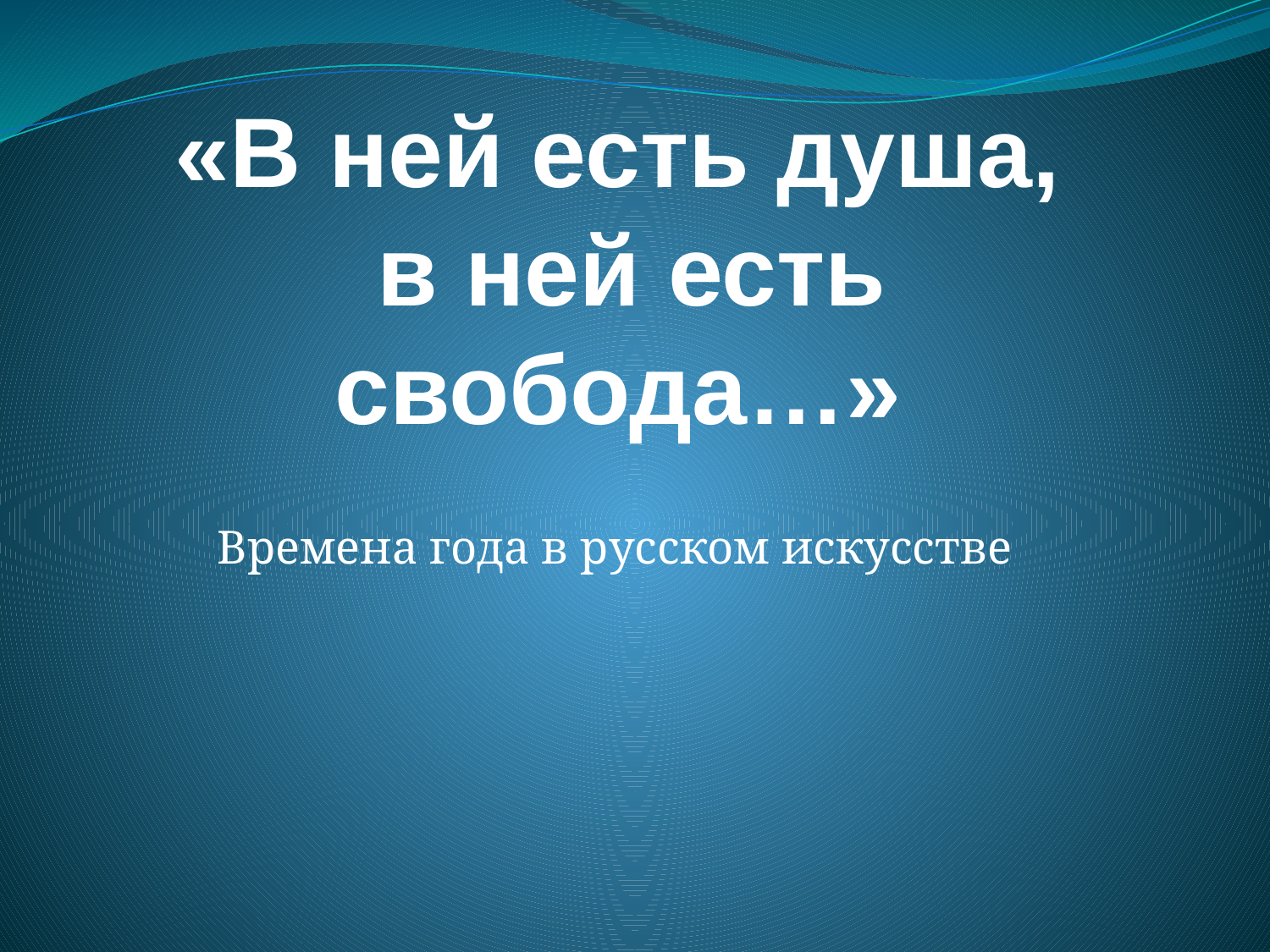

# «В ней есть душа, в ней есть свобода…»

Времена года в русском искусстве